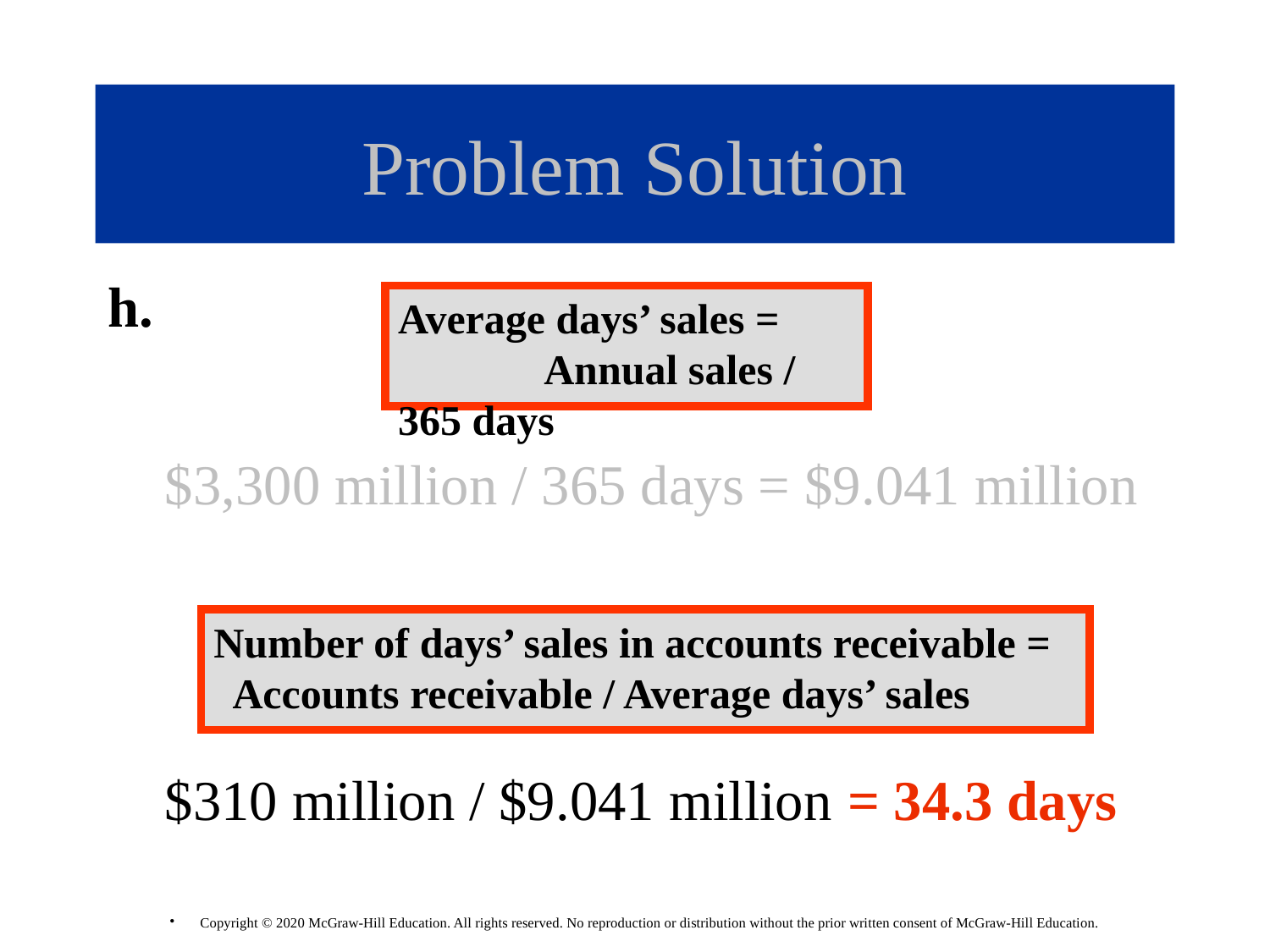

# Problem Solution
h.

    $3,300 million / 365 days = $9.041 million

    $310 million / $9.041 million = 34.3 days
Average days’ sales =                      Annual sales / 365 days
Number of days’ sales in accounts receivable =     Accounts receivable / Average days’ sales